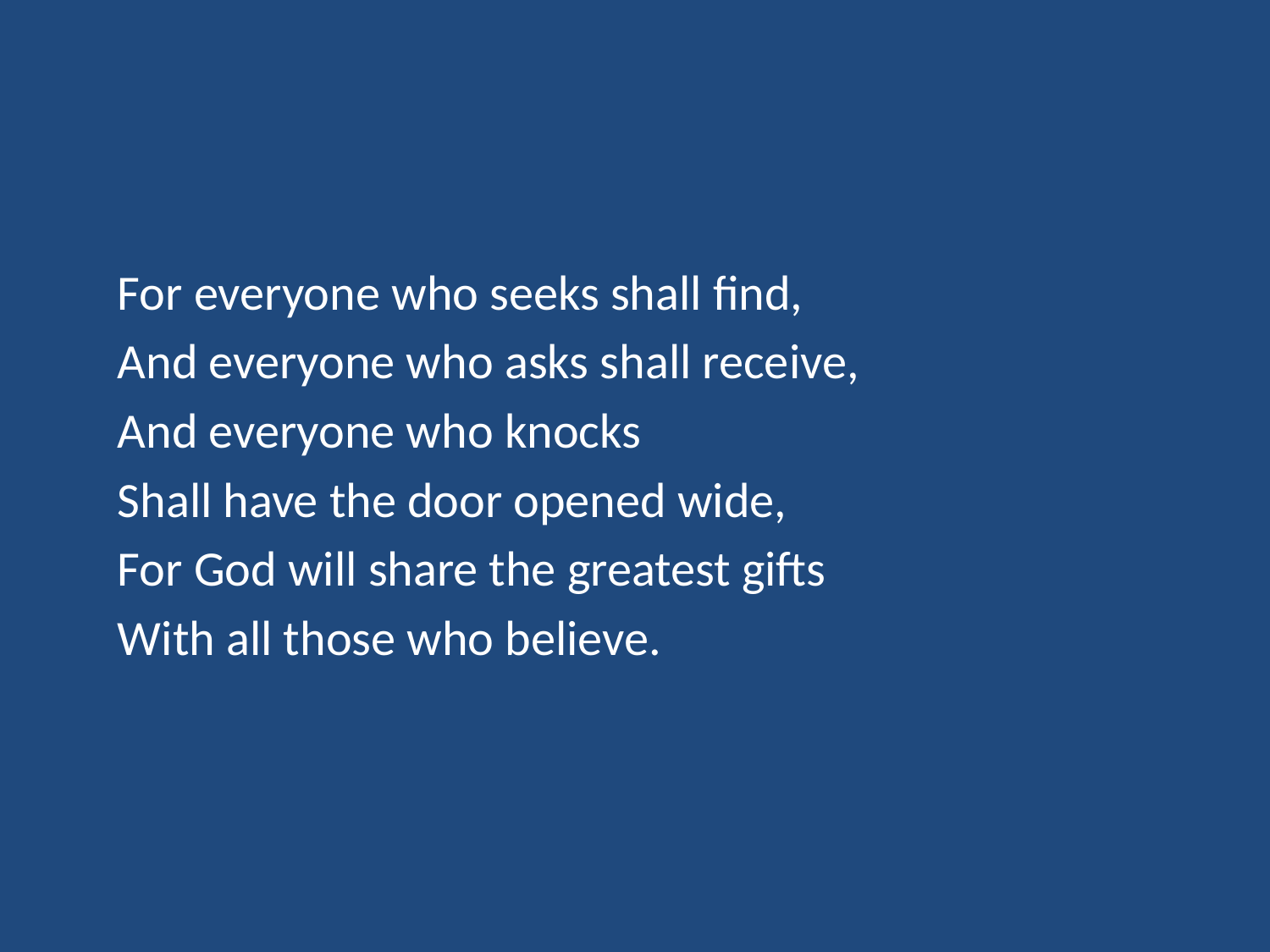

For everyone who seeks shall find,
And everyone who asks shall receive,
And everyone who knocks
Shall have the door opened wide,
For God will share the greatest gifts
With all those who believe.